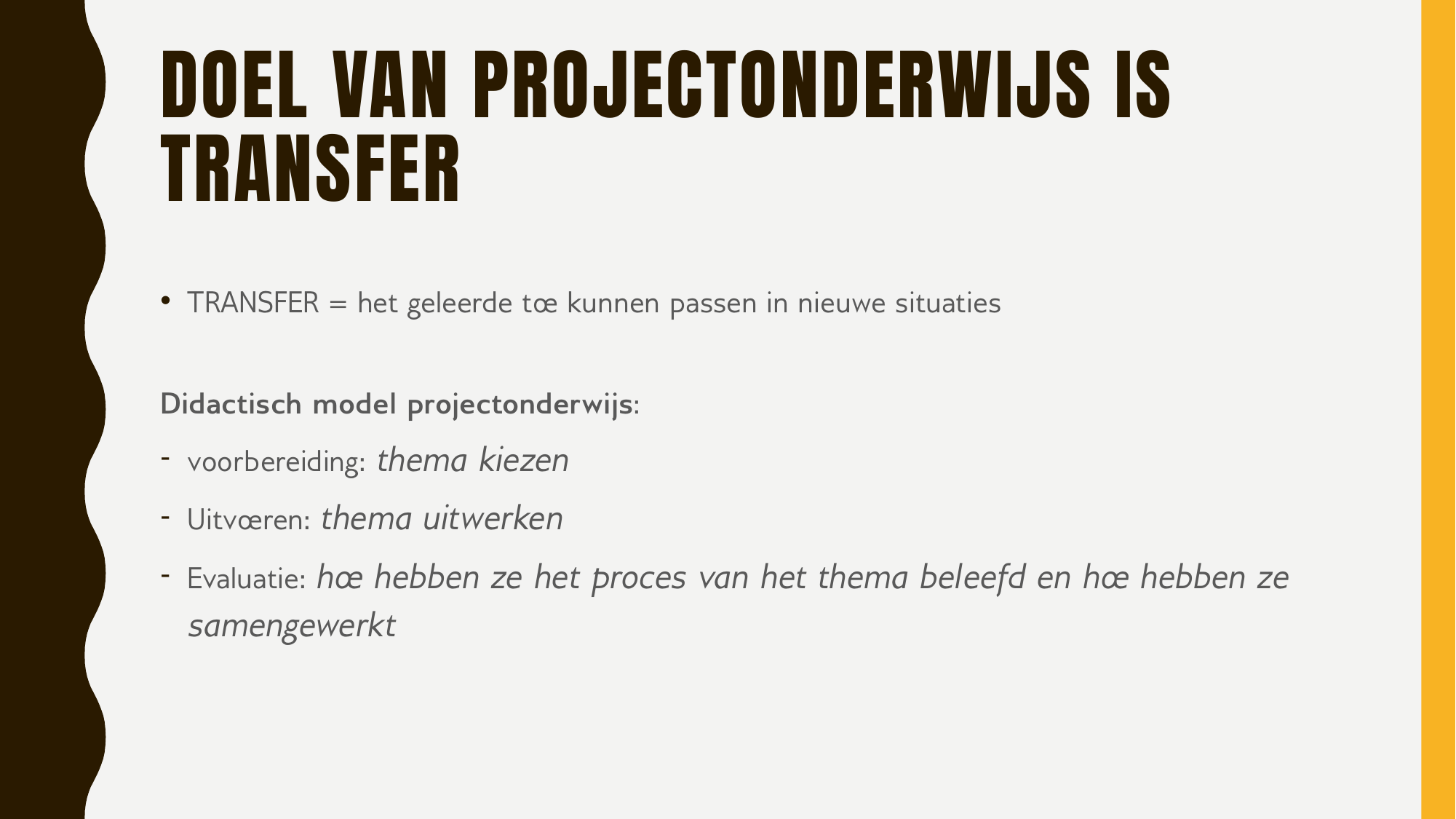

# Doel van projectonderwijs is TRANSFER
TRANSFER = het geleerde toe kunnen passen in nieuwe situaties

Didactisch model projectonderwijs:
voorbereiding: thema kiezen
Uitvoeren: thema uitwerken
Evaluatie: hoe hebben ze het proces van het thema beleefd en hoe hebben ze samengewerkt